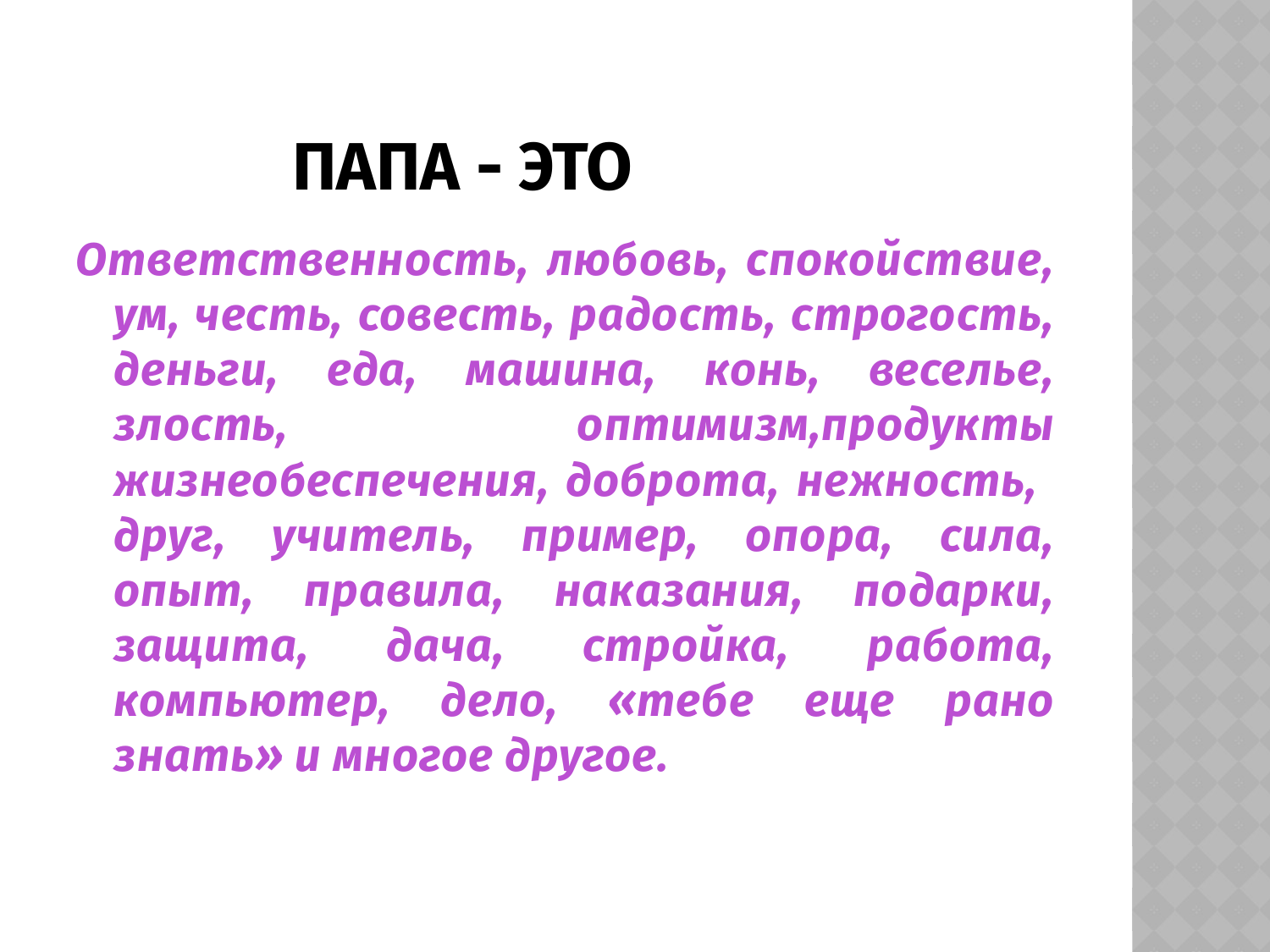

# Папа - это
Ответственность, любовь, спокойствие, ум, честь, совесть, радость, строгость, деньги, еда, машина, конь, веселье, злость, оптимизм,продукты жизнеобеспечения, доброта, нежность,  друг, учитель, пример, опора, сила, опыт, правила, наказания, подарки, защита, дача, стройка, работа, компьютер, дело, «тебе еще рано знать» и многое другое.